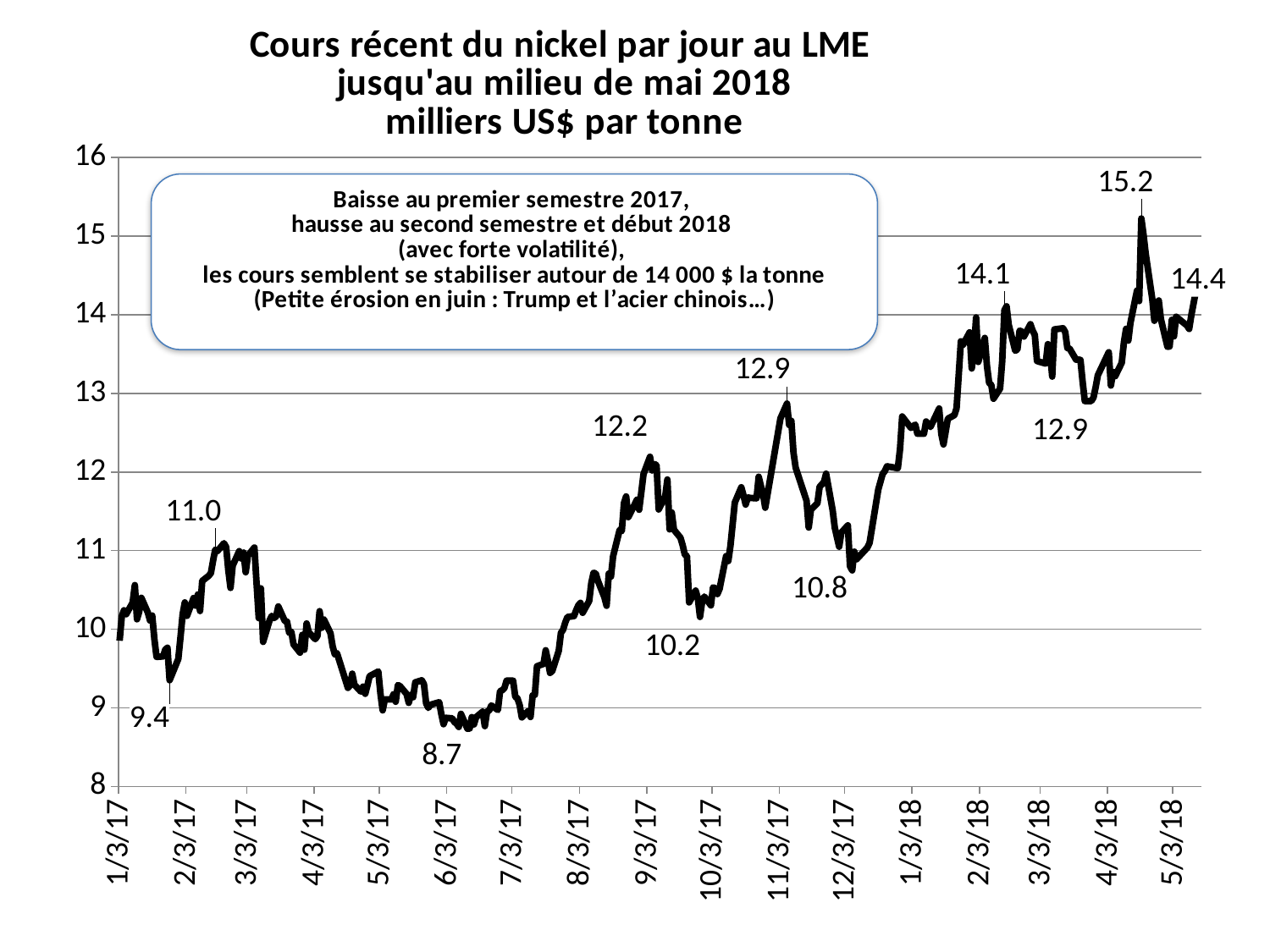

### Chart: Cours récent du nickel par jour au LME
jusqu'au milieu de mai 2018
milliers US$ par tonne

| Category |  |
|---|---|
| 43235.0 | 14.354 |
| 43234.0 | 14.431 |
| 43231.0 | 13.995 |
| 43230.0 | 13.8195 |
| 43229.0 | 13.863 |
| 43224.0 | 13.974 |
| 43223.0 | 13.725 |
| 43222.0 | 13.9355 |
| 43221.0 | 13.59675 |
| 43220.0 | 13.593 |
| 43217.0 | 13.945 |
| 43216.0 | 14.181 |
| 43215.0 | 14.0855 |
| 43214.0 | 13.923 |
| 43213.0 | 14.2075 |
| 43210.0 | 14.7755 |
| 43209.0 | 15.0205 |
| 43208.0 | 15.224 |
| 43207.0 | 14.174 |
| 43206.0 | 14.307 |
| 43203.0 | 13.897 |
| 43202.0 | 13.671 |
| 43201.0 | 13.8205 |
| 43200.0 | 13.6515 |
| 43199.0 | 13.39 |
| 43196.0 | 13.22 |
| 43195.0 | 13.2725 |
| 43194.0 | 13.0995 |
| 43193.0 | 13.52275 |
| 43188.0 | 13.2305 |
| 43187.0 | 13.081 |
| 43186.0 | 12.948 |
| 43185.0 | 12.9035 |
| 43182.0 | 12.902 |
| 43181.0 | 13.146 |
| 43180.0 | 13.425 |
| 43179.0 | 13.43 |
| 43178.0 | 13.429 |
| 43175.0 | 13.569 |
| 43174.0 | 13.576 |
| 43173.0 | 13.7795 |
| 43172.0 | 13.828 |
| 43168.0 | 13.814 |
| 43167.0 | 13.2135 |
| 43166.0 | 13.534 |
| 43165.0 | 13.6255 |
| 43164.0 | 13.379 |
| 43161.0 | 13.403 |
| 43160.0 | 13.412 |
| 43159.0 | 13.7435 |
| 43158.0 | 13.7975 |
| 43157.0 | 13.8795 |
| 43154.0 | 13.723 |
| 43153.0 | 13.787 |
| 43152.0 | 13.797 |
| 43151.0 | 13.559 |
| 43150.0 | 13.543 |
| 43147.0 | 13.8705 |
| 43146.0 | 14.107 |
| 43145.0 | 14.056 |
| 43144.0 | 13.408 |
| 43143.0 | 13.06 |
| 43140.0 | 12.9325 |
| 43139.0 | 13.1045 |
| 43138.0 | 13.134 |
| 43137.0 | 13.345 |
| 43136.0 | 13.705 |
| 43133.0 | 13.4 |
| 43132.0 | 13.9655 |
| 43131.0 | 13.5595 |
| 43130.0 | 13.317 |
| 43129.0 | 13.7755 |
| 43126.0 | 13.6185 |
| 43125.0 | 13.6625 |
| 43123.0 | 12.81 |
| 43122.0 | 12.7235 |
| 43119.0 | 12.6785 |
| 43117.0 | 12.35125 |
| 43116.0 | 12.482 |
| 43115.0 | 12.807 |
| 43111.0 | 12.573 |
| 43109.0 | 12.642 |
| 43108.0 | 12.4865 |
| 43105.0 | 12.48775 |
| 43104.0 | 12.6025 |
| 43102.0 | 12.5615 |
| 43098.0 | 12.7055 |
| 43097.0 | 12.295 |
| 43096.0 | 12.0485 |
| 43091.0 | 12.0725 |
| 43090.0 | 12.011 |
| 43089.0 | 11.976 |
| 43087.0 | 11.778 |
| 43083.0 | 11.0995 |
| 43082.0 | 11.039 |
| 43081.0 | 11.009 |
| 43077.0 | 10.8905 |
| 43076.0 | 10.9865 |
| 43075.0 | 10.749 |
| 43074.0 | 10.801 |
| 43073.0 | 11.3205 |
| 43070.0 | 11.2295 |
| 43069.0 | 11.05 |
| 43067.0 | 11.29 |
| 43066.0 | 11.513 |
| 43063.0 | 11.979 |
| 43062.0 | 11.8725 |
| 43060.0 | 11.8105 |
| 43059.0 | 11.601 |
| 43056.0 | 11.5185 |
| 43055.0 | 11.294 |
| 43054.0 | 11.6335 |
| 43053.0 | 11.719 |
| 43049.0 | 12.0555 |
| 43048.0 | 12.247 |
| 43047.0 | 12.6505 |
| 43046.0 | 12.599 |
| 43045.0 | 12.87 |
| 43042.0 | 12.682 |
| 43035.0 | 11.546 |
| 43034.0 | 11.716 |
| 43033.0 | 11.821 |
| 43032.0 | 11.94 |
| 43031.0 | 11.665 |
| 43028.0 | 11.6705 |
| 43027.0 | 11.6755 |
| 43026.0 | 11.586 |
| 43025.0 | 11.7025 |
| 43024.0 | 11.8055 |
| 43021.0 | 11.6105 |
| 43020.0 | 11.338 |
| 43019.0 | 11.061 |
| 43018.0 | 10.868 |
| 43017.0 | 10.9295 |
| 43014.0 | 10.515 |
| 43013.0 | 10.448 |
| 43012.0 | 10.522 |
| 43011.0 | 10.5325 |
| 43010.0 | 10.3045 |
| 43007.0 | 10.4155 |
| 43006.0 | 10.358 |
| 43005.0 | 10.157 |
| 43004.0 | 10.395 |
| 43003.0 | 10.491 |
| 43000.0 | 10.342 |
| 42999.0 | 10.9305 |
| 42998.0 | 10.95 |
| 42997.0 | 11.0695 |
| 42996.0 | 11.164 |
| 42993.0 | 11.265 |
| 42992.0 | 11.485 |
| 42991.0 | 11.27 |
| 42990.0 | 11.9045 |
| 42989.0 | 11.6925 |
| 42986.0 | 11.524 |
| 42985.0 | 12.08625 |
| 42984.0 | 12.102 |
| 42983.0 | 12.02 |
| 42982.0 | 12.1935 |
| 42979.0 | 11.97275 |
| 42978.0 | 11.74 |
| 42977.0 | 11.52 |
| 42976.0 | 11.647 |
| 42972.0 | 11.426 |
| 42971.0 | 11.689 |
| 42970.0 | 11.6065 |
| 42969.0 | 11.25 |
| 42968.0 | 11.2635 |
| 42965.0 | 10.9285 |
| 42964.0 | 10.6705 |
| 42963.0 | 10.7065 |
| 42962.0 | 10.2985 |
| 42961.0 | 10.407 |
| 42958.0 | 10.6155 |
| 42957.0 | 10.71 |
| 42956.0 | 10.7175 |
| 42955.0 | 10.5915 |
| 42954.0 | 10.3605 |
| 42951.0 | 10.2095 |
| 42950.0 | 10.335 |
| 42949.0 | 10.3045 |
| 42948.0 | 10.241 |
| 42947.0 | 10.1685 |
| 42944.0 | 10.1555 |
| 42943.0 | 10.0875 |
| 42942.0 | 9.9945 |
| 42941.0 | 9.955 |
| 42940.0 | 9.726 |
| 42937.0 | 9.469 |
| 42936.0 | 9.445 |
| 42935.0 | 9.6015 |
| 42934.0 | 9.733 |
| 42933.0 | 9.56 |
| 42930.0 | 9.5295 |
| 42929.0 | 9.1665 |
| 42928.0 | 9.1595 |
| 42927.0 | 8.885 |
| 42926.0 | 8.9615 |
| 42923.0 | 8.87975 |
| 42922.0 | 9.037 |
| 42921.0 | 9.1215 |
| 42920.0 | 9.141 |
| 42919.0 | 9.346 |
| 42916.0 | 9.347 |
| 42915.0 | 9.2515 |
| 42914.0 | 9.2255 |
| 42913.0 | 9.2125 |
| 42912.0 | 8.9735 |
| 42909.0 | 9.031 |
| 42908.0 | 8.9675 |
| 42907.0 | 8.9525 |
| 42906.0 | 8.7685 |
| 42905.0 | 8.9525 |
| 42902.0 | 8.88275 |
| 42901.0 | 8.79 |
| 42900.0 | 8.883 |
| 42899.0 | 8.7385 |
| 42898.0 | 8.7355 |
| 42895.0 | 8.924 |
| 42894.0 | 8.7585 |
| 42893.0 | 8.8 |
| 42892.0 | 8.82 |
| 42891.0 | 8.86675 |
| 42888.0 | 8.87425 |
| 42887.0 | 8.793 |
| 42886.0 | 8.922 |
| 42885.0 | 9.072 |
| 42881.0 | 9.04 |
| 42880.0 | 9.0005 |
| 42879.0 | 9.0575 |
| 42878.0 | 9.3015 |
| 42877.0 | 9.3515 |
| 42874.0 | 9.325 |
| 42873.0 | 9.1365 |
| 42872.0 | 9.166 |
| 42871.0 | 9.0645 |
| 42870.0 | 9.177 |
| 42867.0 | 9.276 |
| 42866.0 | 9.291 |
| 42865.0 | 9.0785 |
| 42864.0 | 9.1735 |
| 42863.0 | 9.1075 |
| 42860.0 | 9.1075 |
| 42859.0 | 8.9695 |
| 42858.0 | 9.177 |
| 42857.0 | 9.463 |
| 42853.0 | 9.404 |
| 42852.0 | 9.288 |
| 42851.0 | 9.1795 |
| 42850.0 | 9.2705 |
| 42849.0 | 9.2065 |
| 42846.0 | 9.295 |
| 42845.0 | 9.435 |
| 42844.0 | 9.28625 |
| 42843.0 | 9.2555 |
| 42838.0 | 9.69525 |
| 42837.0 | 9.6795 |
| 42836.0 | 9.7825 |
| 42835.0 | 9.95 |
| 42832.0 | 10.123 |
| 42831.0 | 10.019 |
| 42830.0 | 10.23025 |
| 42829.0 | 9.91475 |
| 42828.0 | 9.875 |
| 42825.0 | 9.9625 |
| 42824.0 | 10.074 |
| 42823.0 | 9.74 |
| 42822.0 | 9.928 |
| 42821.0 | 9.703 |
| 42818.0 | 9.8075 |
| 42817.0 | 9.96775 |
| 42816.0 | 9.9555 |
| 42815.0 | 10.097 |
| 42814.0 | 10.10425 |
| 42811.0 | 10.29 |
| 42810.0 | 10.162 |
| 42809.0 | 10.1435 |
| 42808.0 | 10.1705 |
| 42807.0 | 10.1135 |
| 42804.0 | 9.84 |
| 42803.0 | 10.52 |
| 42802.0 | 10.142 |
| 42801.0 | 10.58875 |
| 42800.0 | 11.03975 |
| 42797.0 | 10.936 |
| 42796.0 | 10.72525 |
| 42795.0 | 10.9745 |
| 42794.0 | 10.9 |
| 42793.0 | 10.993 |
| 42790.0 | 10.8085 |
| 42789.0 | 10.526 |
| 42788.0 | 10.7535 |
| 42787.0 | 11.045 |
| 42786.0 | 11.09425 |
| 42783.0 | 10.99375 |
| 42782.0 | 11.01175 |
| 42781.0 | 10.8735 |
| 42780.0 | 10.715 |
| 42779.0 | 10.68 |
| 42776.0 | 10.61475 |
| 42775.0 | 10.2325 |
| 42774.0 | 10.443 |
| 42773.0 | 10.29975 |
| 42772.0 | 10.3965 |
| 42769.0 | 10.171 |
| 42768.0 | 10.341 |
| 42767.0 | 10.19325 |
| 42766.0 | 9.8995 |
| 42765.0 | 9.6225 |
| 42762.0 | 9.4205 |
| 42761.0 | 9.3525 |
| 42760.0 | 9.765 |
| 42759.0 | 9.741 |
| 42758.0 | 9.655 |
| 42755.0 | 9.6485 |
| 42754.0 | 9.8735 |
| 42753.0 | 10.175 |
| 42752.0 | 10.1115 |
| 42751.0 | 10.212 |
| 42748.0 | 10.3995 |
| 42747.0 | 10.22425 |
| 42746.0 | 10.127 |
| 42745.0 | 10.562 |
| 42744.0 | 10.33775 |
| 42741.0 | 10.19125 |
| 42740.0 | 10.241 |
| 42739.0 | 10.1645 |
| 42738.0 | 9.8545 |